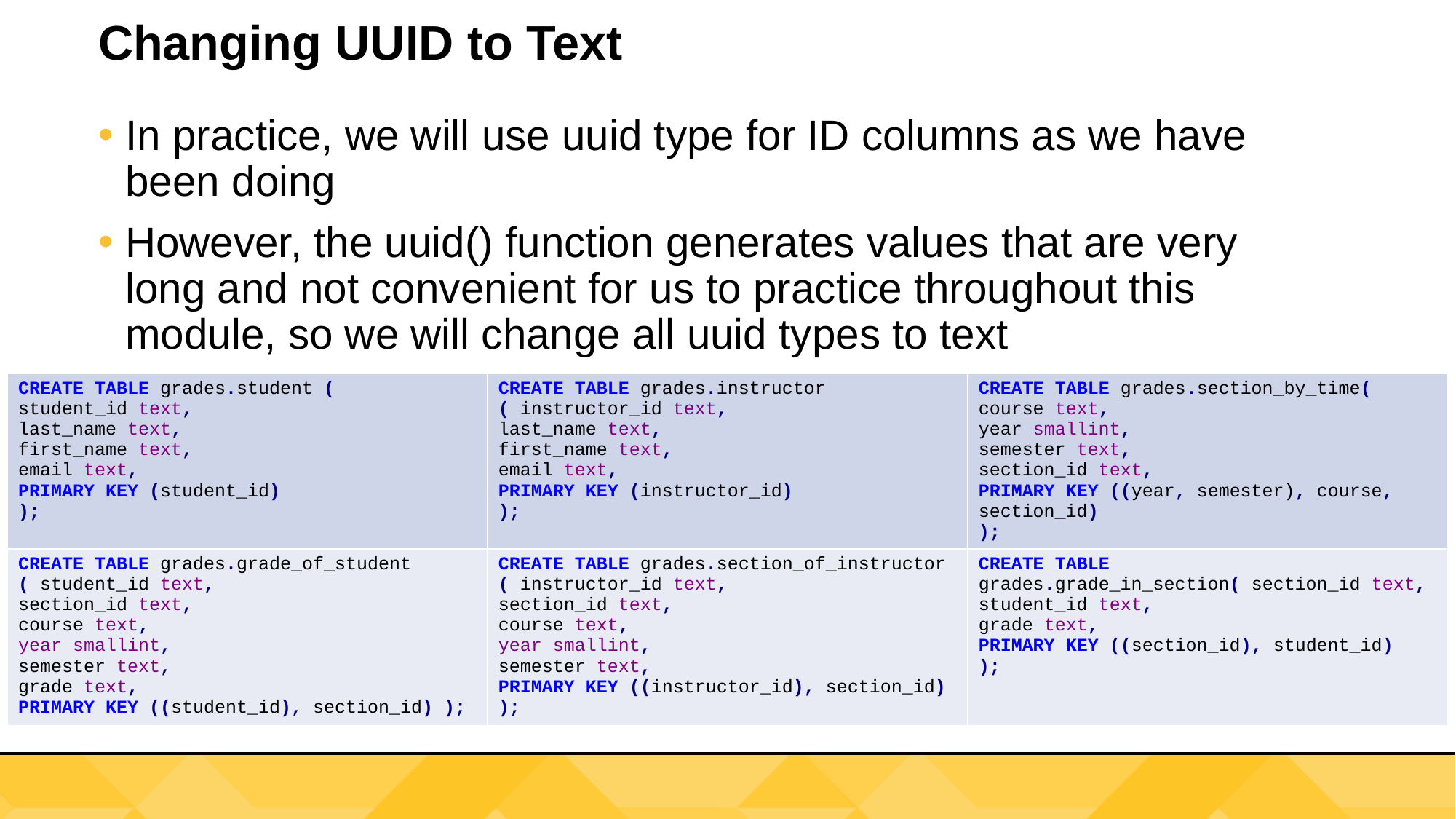

# Changing UUID to Text
In practice, we will use uuid type for ID columns as we have been doing
However, the uuid() function generates values that are very long and not convenient for us to practice throughout this module, so we will change all uuid types to text
| CREATE TABLE grades.student ( student\_id text, last\_name text, first\_name text, email text, PRIMARY KEY (student\_id) ); | CREATE TABLE grades.instructor ( instructor\_id text, last\_name text, first\_name text, email text, PRIMARY KEY (instructor\_id) ); | CREATE TABLE grades.section\_by\_time( course text, year smallint, semester text, section\_id text, PRIMARY KEY ((year, semester), course, section\_id) ); |
| --- | --- | --- |
| CREATE TABLE grades.grade\_of\_student ( student\_id text, section\_id text, course text, year smallint, semester text, grade text, PRIMARY KEY ((student\_id), section\_id) ); | CREATE TABLE grades.section\_of\_instructor ( instructor\_id text, section\_id text, course text, year smallint, semester text, PRIMARY KEY ((instructor\_id), section\_id) ); | CREATE TABLE grades.grade\_in\_section( section\_id text, student\_id text, grade text, PRIMARY KEY ((section\_id), student\_id) ); |